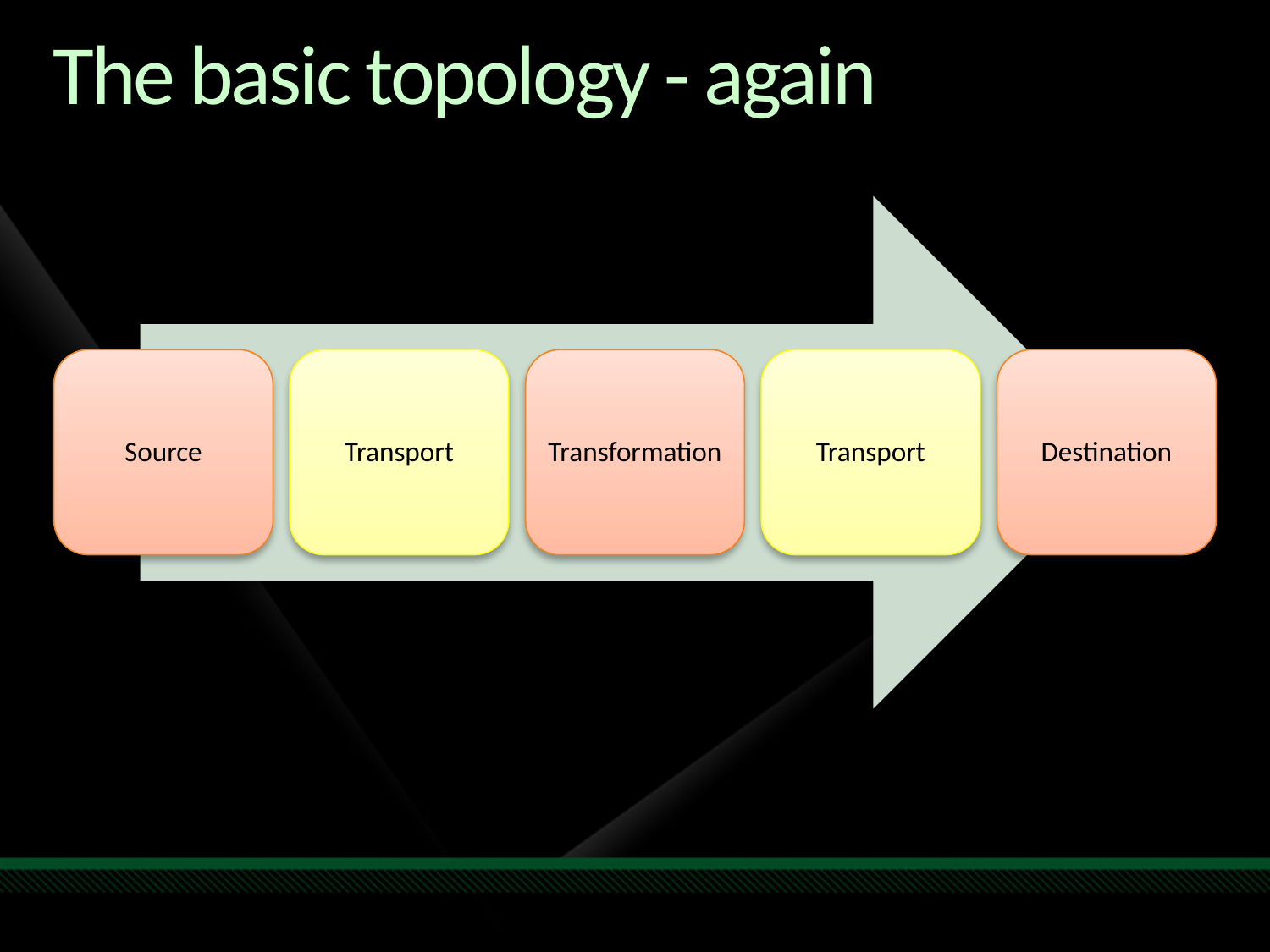

# The basic topology - again
Source
Transport
Transformation
Transport
Destination